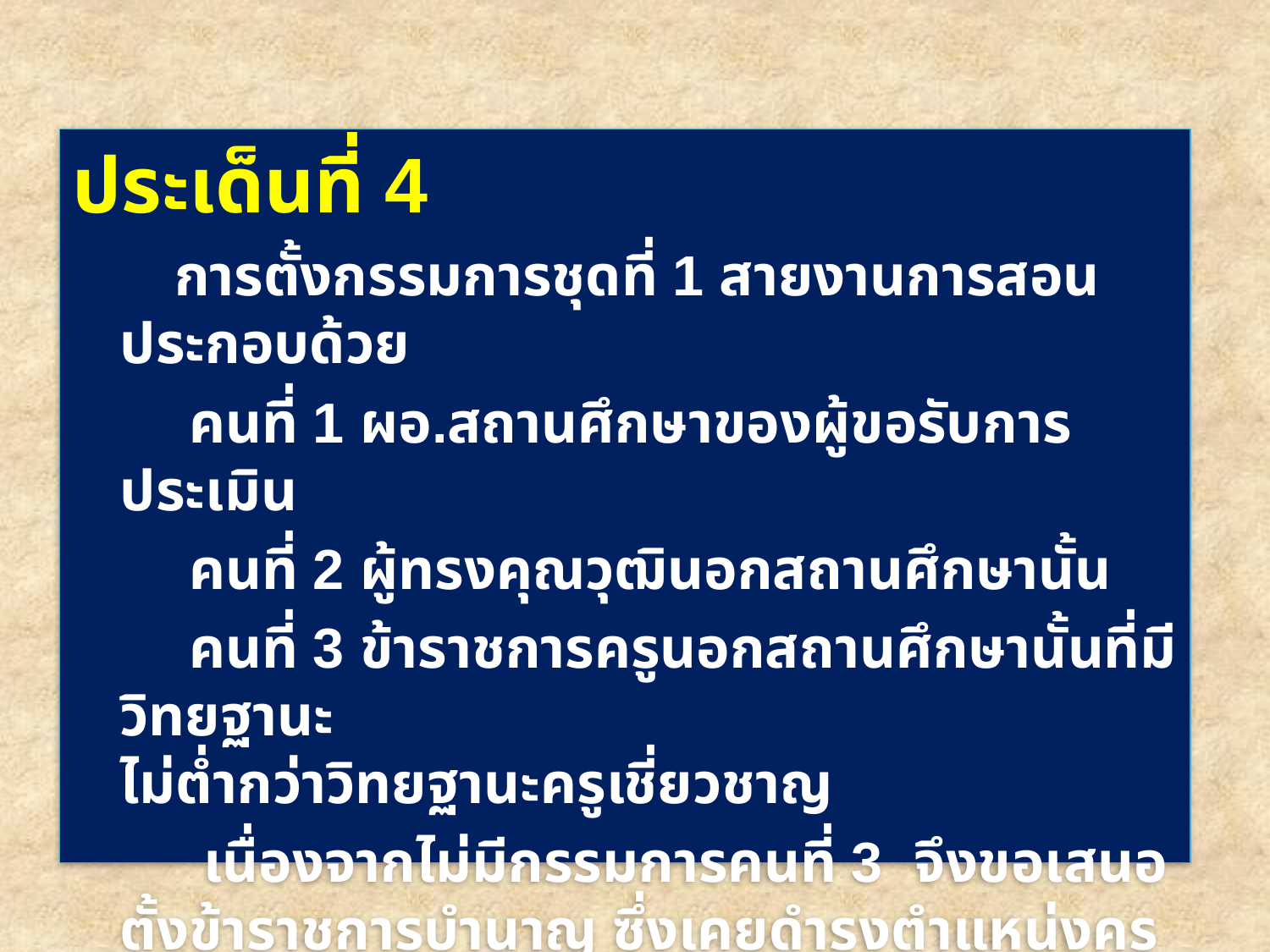

ประเด็นที่ 4
       การตั้งกรรมการชุดที่ 1 สายงานการสอน ประกอบด้วย
        คนที่ 1 ผอ.สถานศึกษาของผู้ขอรับการประเมิน
        คนที่ 2 ผู้ทรงคุณวุฒินอกสถานศึกษานั้น
        คนที่ 3 ข้าราชการครูนอกสถานศึกษานั้นที่มีวิทยฐานะ
ไม่ต่ำกว่าวิทยฐานะครูเชี่ยวชาญ
         เนื่องจากไม่มีกรรมการคนที่ 3  จึงขอเสนอตั้งข้าราชการบำนาญ ซึ่งเคยดำรงตำแหน่งครู  วิทยฐานะครูเชี่ยวชาญ ที่มีความรู้ความเชี่ยวชาญในวิชาที่เสนอขอเป็นกรรมการประเมินคนที่ 3 จะได้หรือไม่